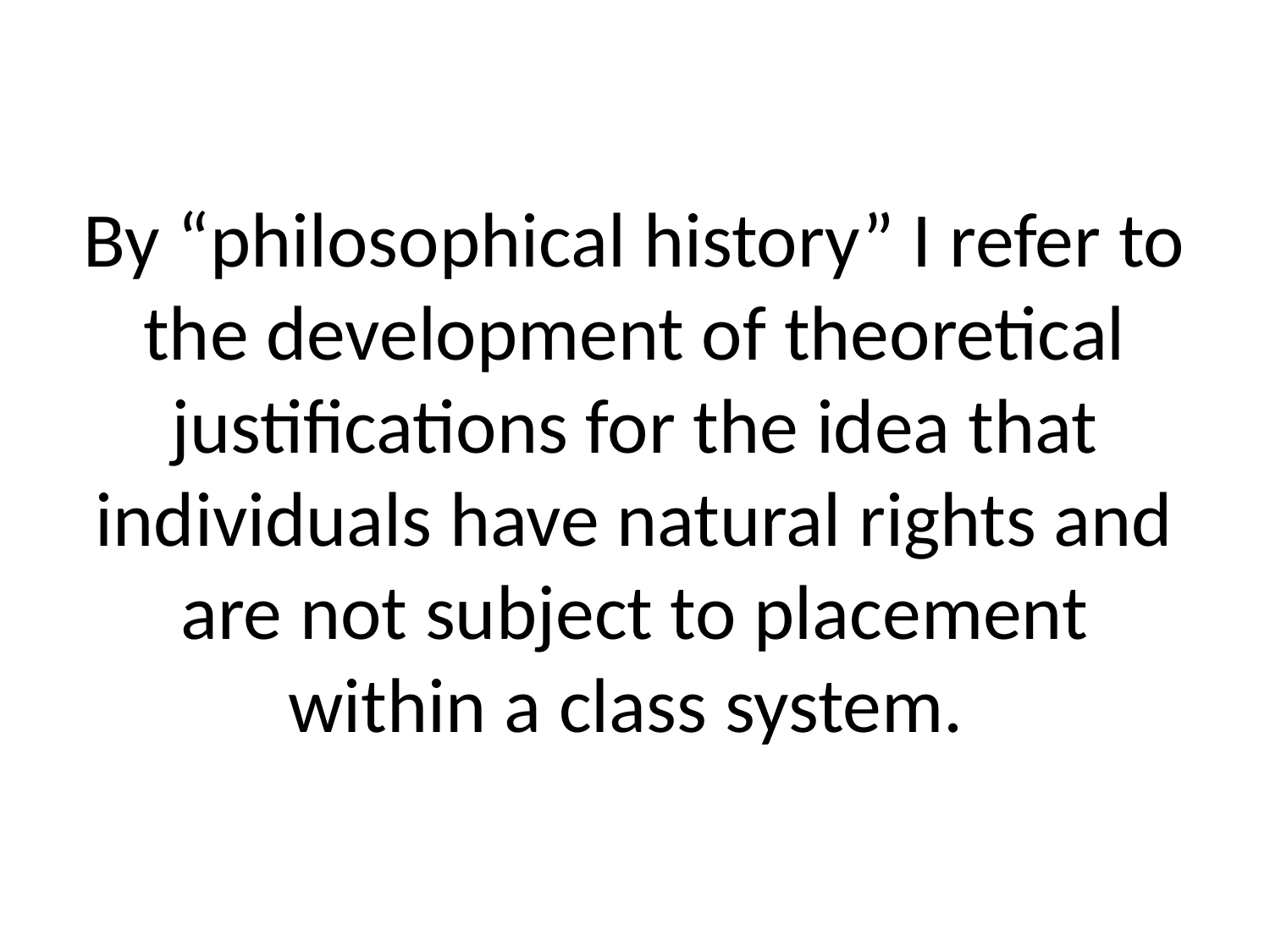

# By “philosophical history” I refer to the development of theoretical justifications for the idea that individuals have natural rights and are not subject to placement within a class system.